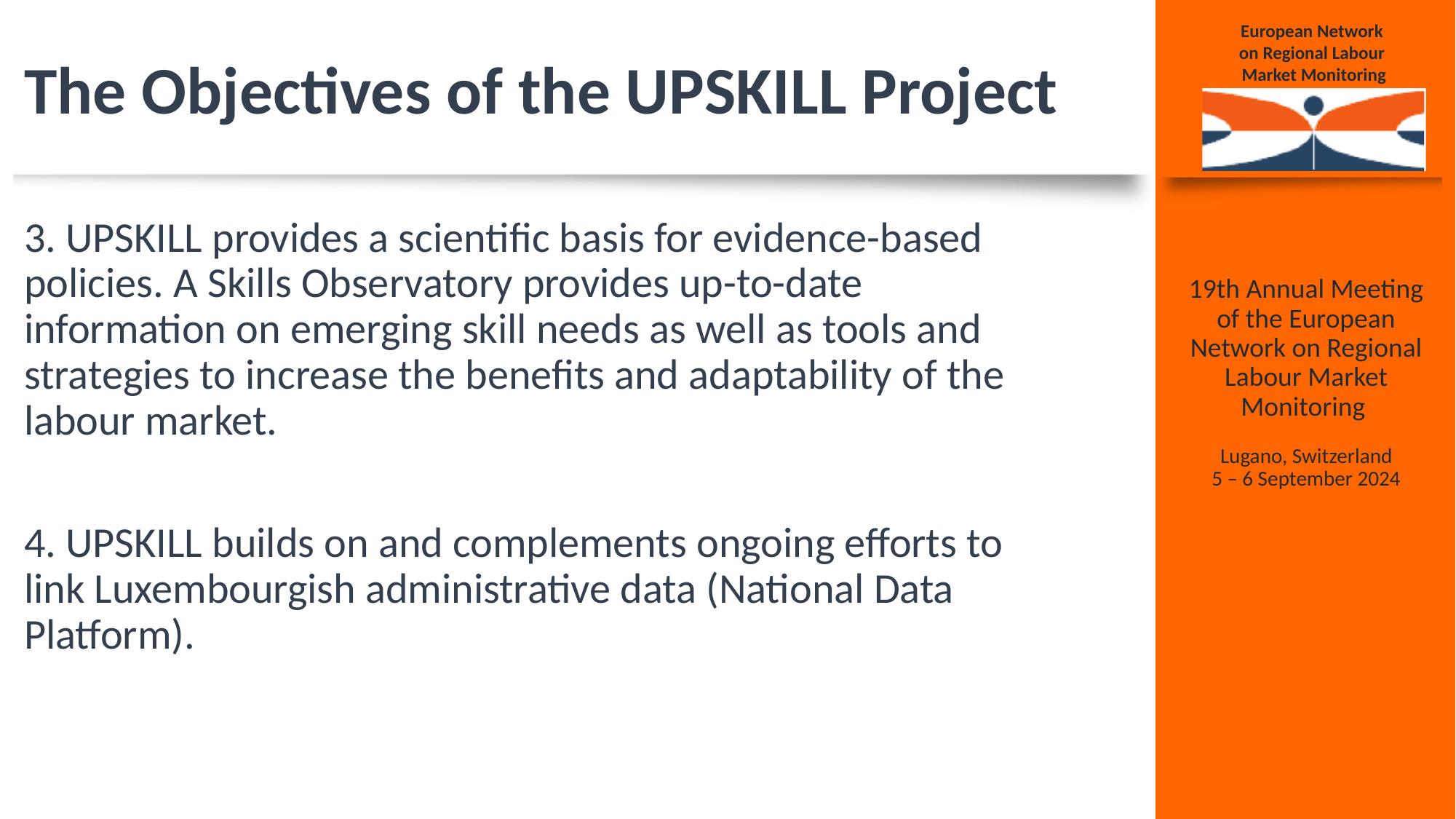

# The Objectives of the UPSKILL Project
3. UPSKILL provides a scientific basis for evidence-based policies. A Skills Observatory provides up-to-date information on emerging skill needs as well as tools and strategies to increase the benefits and adaptability of the labour market.

4. UPSKILL builds on and complements ongoing efforts to link Luxembourgish administrative data (National Data Platform).